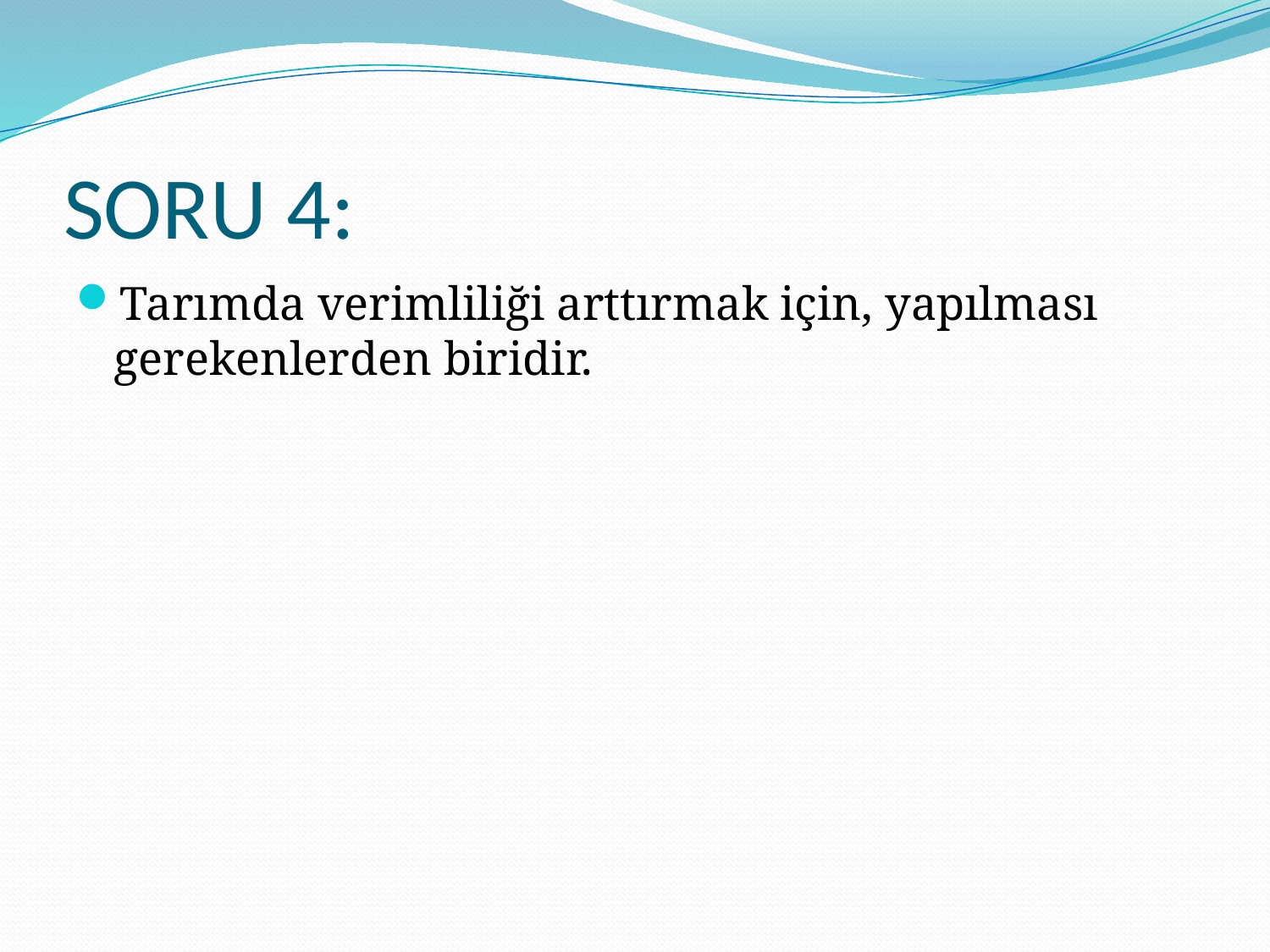

# SORU 4:
Tarımda verimliliği arttırmak için, yapılması gerekenlerden biridir.